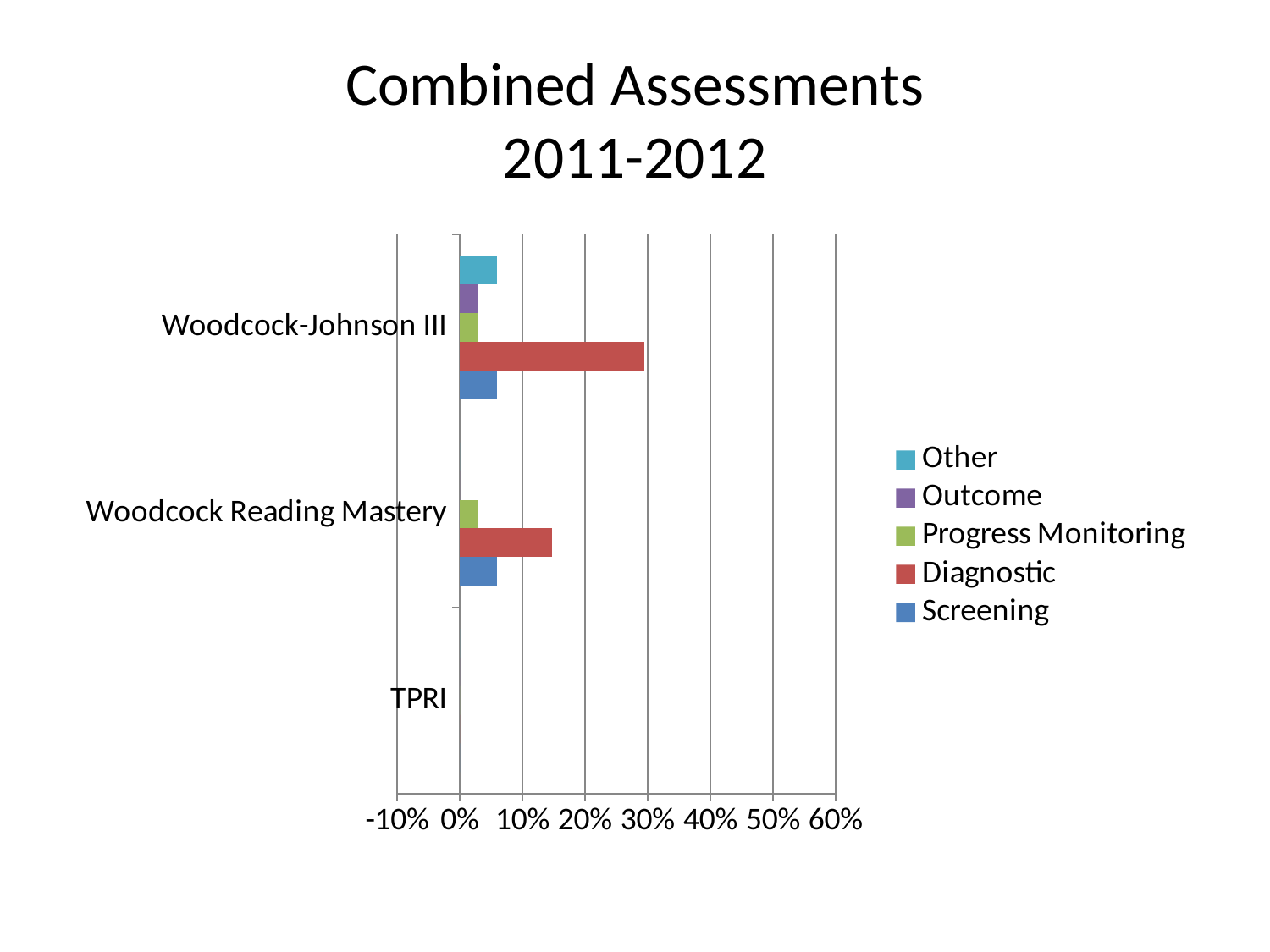

# Combined Assessments 2011-2012

### Chart

| Category | Screening | Diagnostic | Progress Monitoring | Outcome | Other |
|---|---|---|---|---|---|
| TPRI | 0.0 | 0.0 | 0.0 | 0.0 | 0.0 |
| Woodcock Reading Mastery | 0.0588235294117647 | 0.147058823529412 | 0.0294117647058823 | 0.0 | 0.0 |
| Woodcock-Johnson III | 0.0588235294117647 | 0.294117647058824 | 0.0294117647058823 | 0.0294117647058823 | 0.0588235294117647 |